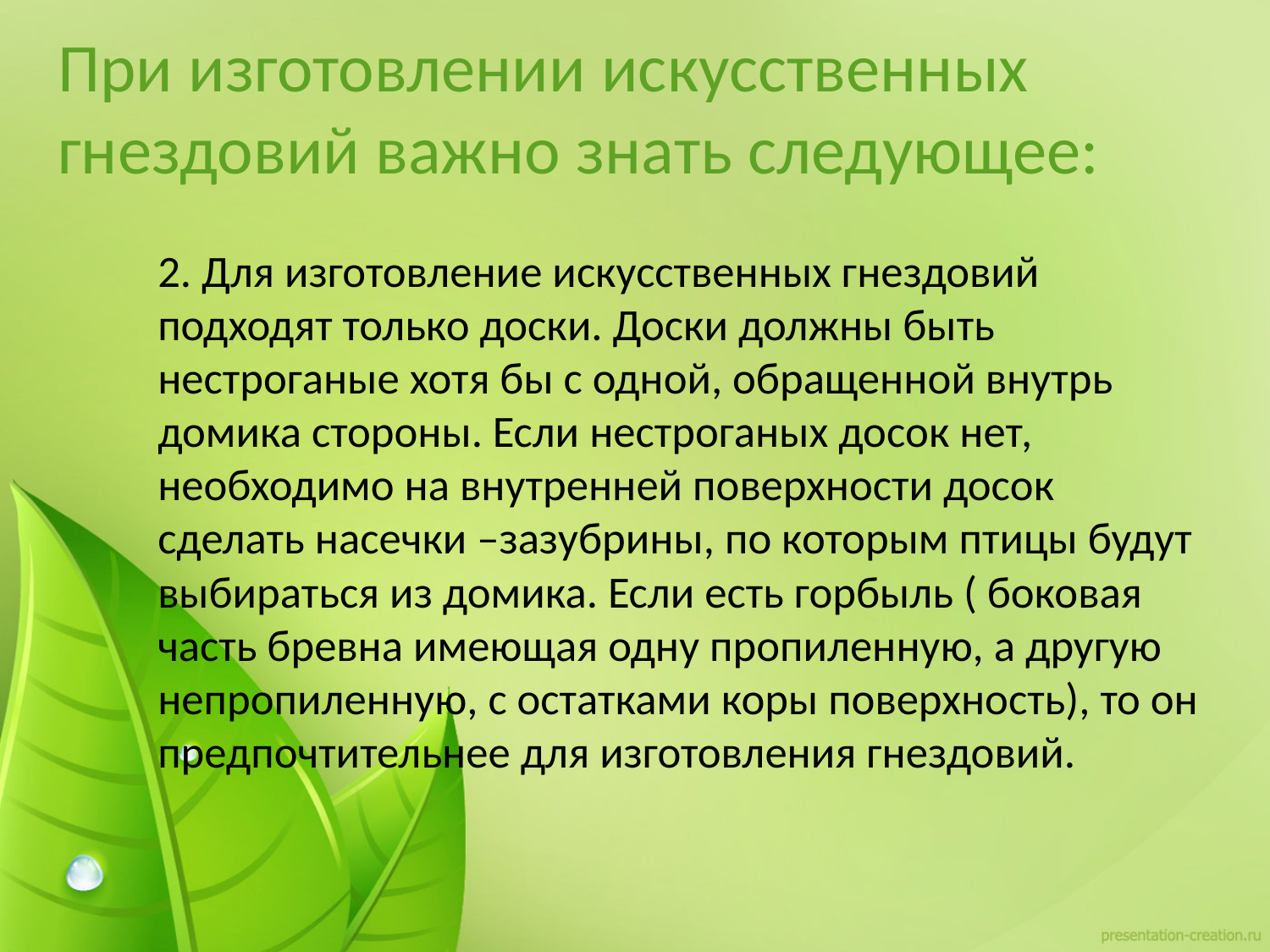

# При изготовлении искусственных гнездовий важно знать следующее:
2. Для изготовление искусственных гнездовий подходят только доски. Доски должны быть нестроганые хотя бы с одной, обращенной внутрь домика стороны. Если нестроганых досок нет, необходимо на внутренней поверхности досок сделать насечки –зазубрины, по которым птицы будут выбираться из домика. Если есть горбыль ( боковая часть бревна имеющая одну пропиленную, а другую непропиленную, с остатками коры поверхность), то он предпочтительнее для изготовления гнездовий.